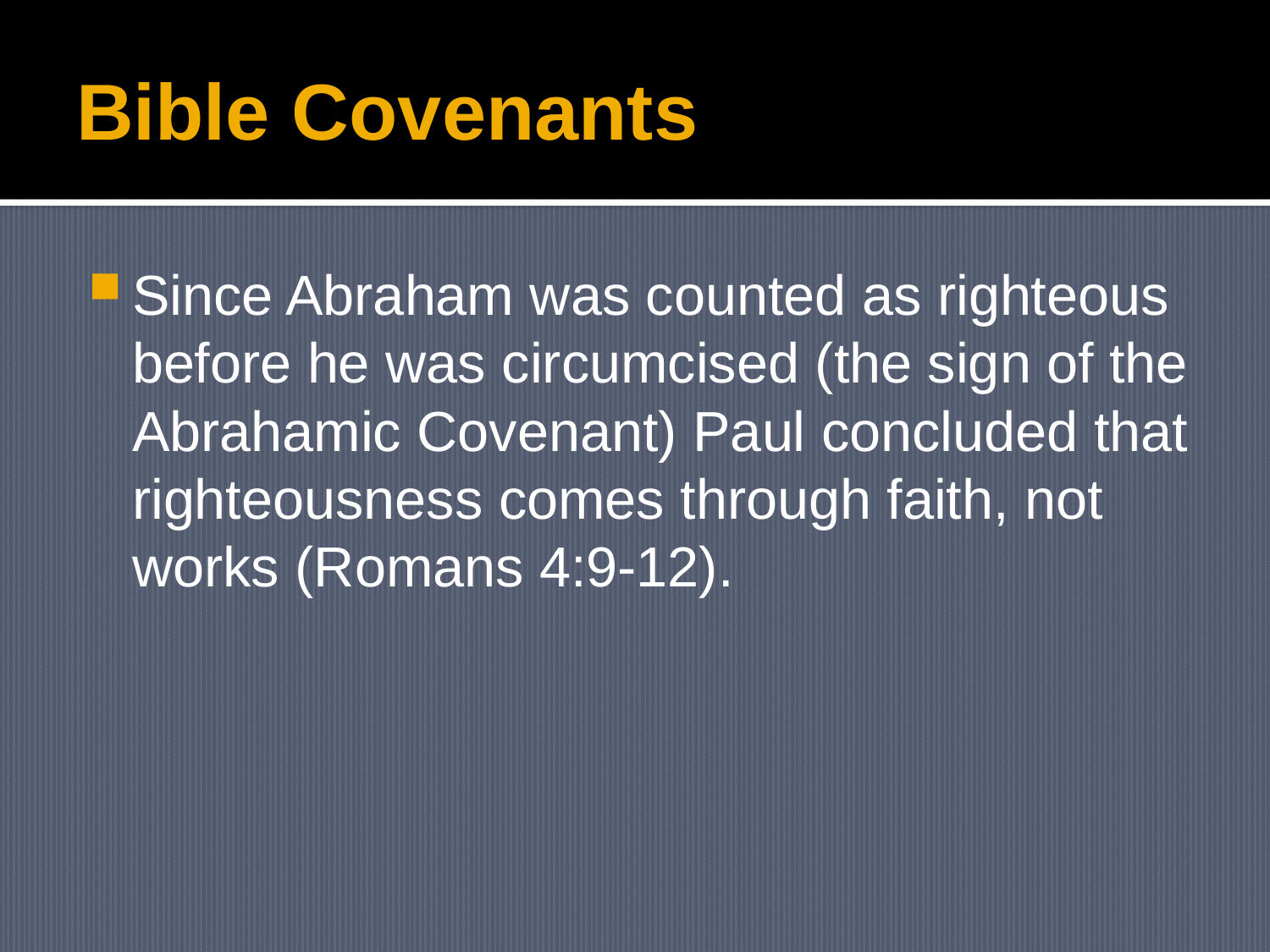

# Bible Covenants
Since Abraham was counted as righteous before he was circumcised (the sign of the Abrahamic Covenant) Paul concluded that righteousness comes through faith, not works (Romans 4:9-12).